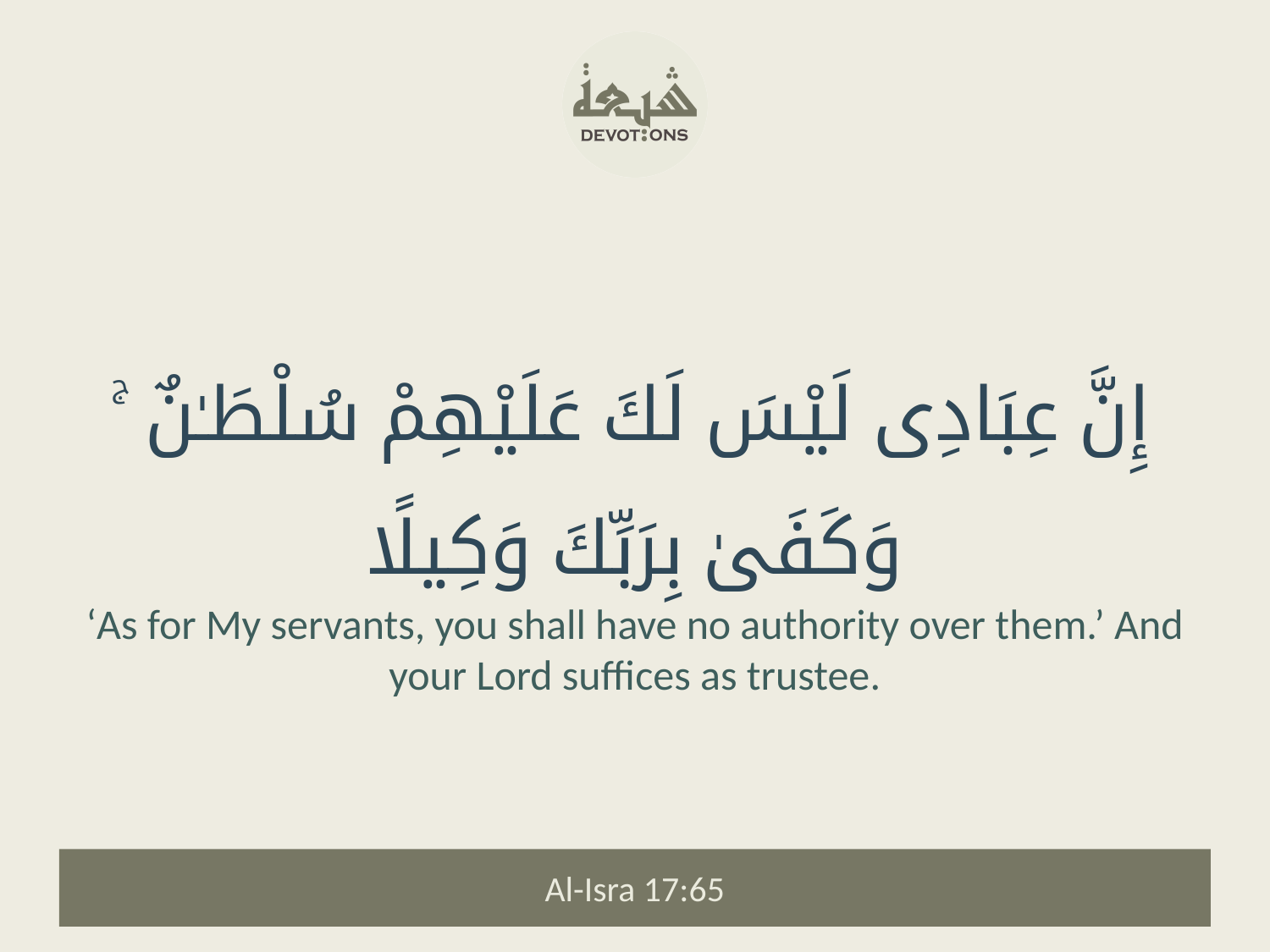

إِنَّ عِبَادِى لَيْسَ لَكَ عَلَيْهِمْ سُلْطَـٰنٌ ۚ وَكَفَىٰ بِرَبِّكَ وَكِيلًا
‘As for My servants, you shall have no authority over them.’ And your Lord suffices as trustee.
Al-Isra 17:65